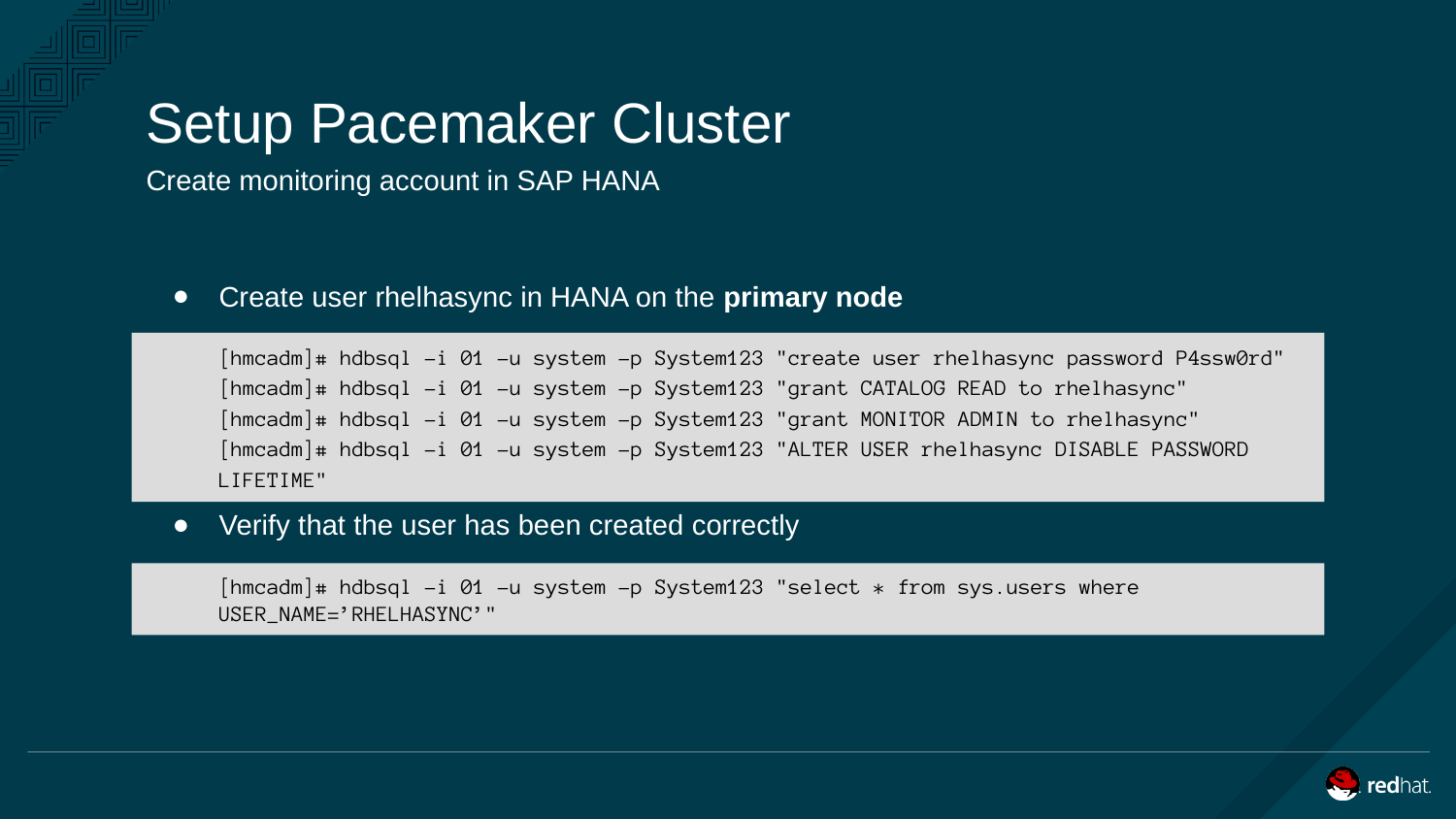

# Setup Pacemaker Cluster
Create monitoring account in SAP HANA
Create user rhelhasync in HANA on the primary node
Verify that the user has been created correctly
[hmcadm]# hdbsql -i 01 -u system -p System123 "create user rhelhasync password P4ssw0rd"
[hmcadm]# hdbsql -i 01 -u system -p System123 "grant CATALOG READ to rhelhasync"
[hmcadm]# hdbsql -i 01 -u system -p System123 "grant MONITOR ADMIN to rhelhasync"
[hmcadm]# hdbsql -i 01 -u system -p System123 "ALTER USER rhelhasync DISABLE PASSWORD LIFETIME"
[hmcadm]# hdbsql -i 01 -u system -p System123 "select * from sys.users where USER_NAME=’RHELHASYNC’"